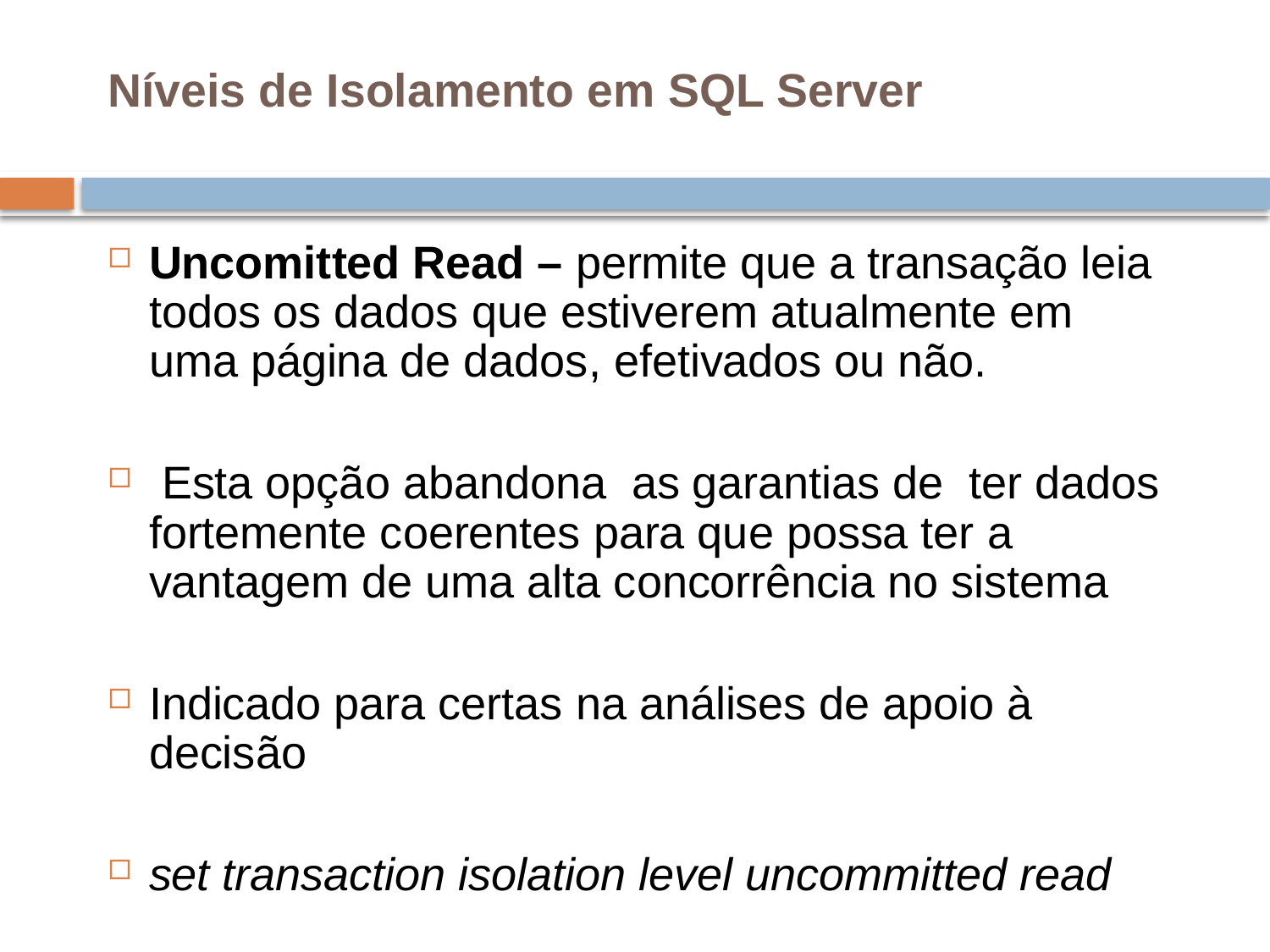

# Níveis de Isolamento em SQL Server
Uncomitted Read – permite que a transação leia todos os dados que estiverem atualmente em uma página de dados, efetivados ou não.

 Esta opção abandona  as garantias de  ter dados fortemente coerentes para que possa ter a vantagem de uma alta concorrência no sistema

Indicado para certas na análises de apoio à decisão

set transaction isolation level uncommitted read